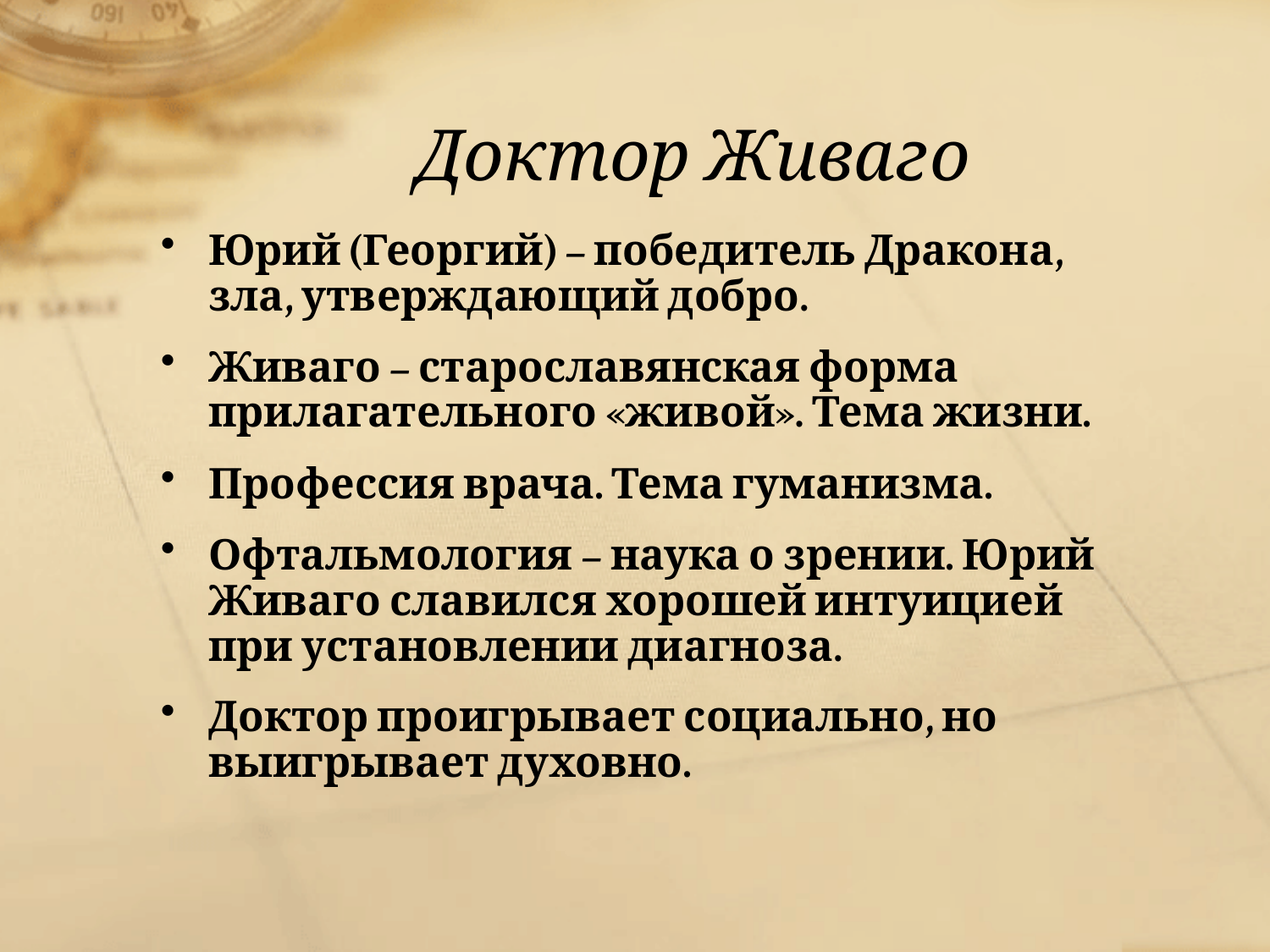

# Доктор Живаго
Юрий (Георгий) – победитель Дракона, зла, утверждающий добро.
Живаго – старославянская форма прилагательного «живой». Тема жизни.
Профессия врача. Тема гуманизма.
Офтальмология – наука о зрении. Юрий Живаго славился хорошей интуицией при установлении диагноза.
Доктор проигрывает социально, но выигрывает духовно.